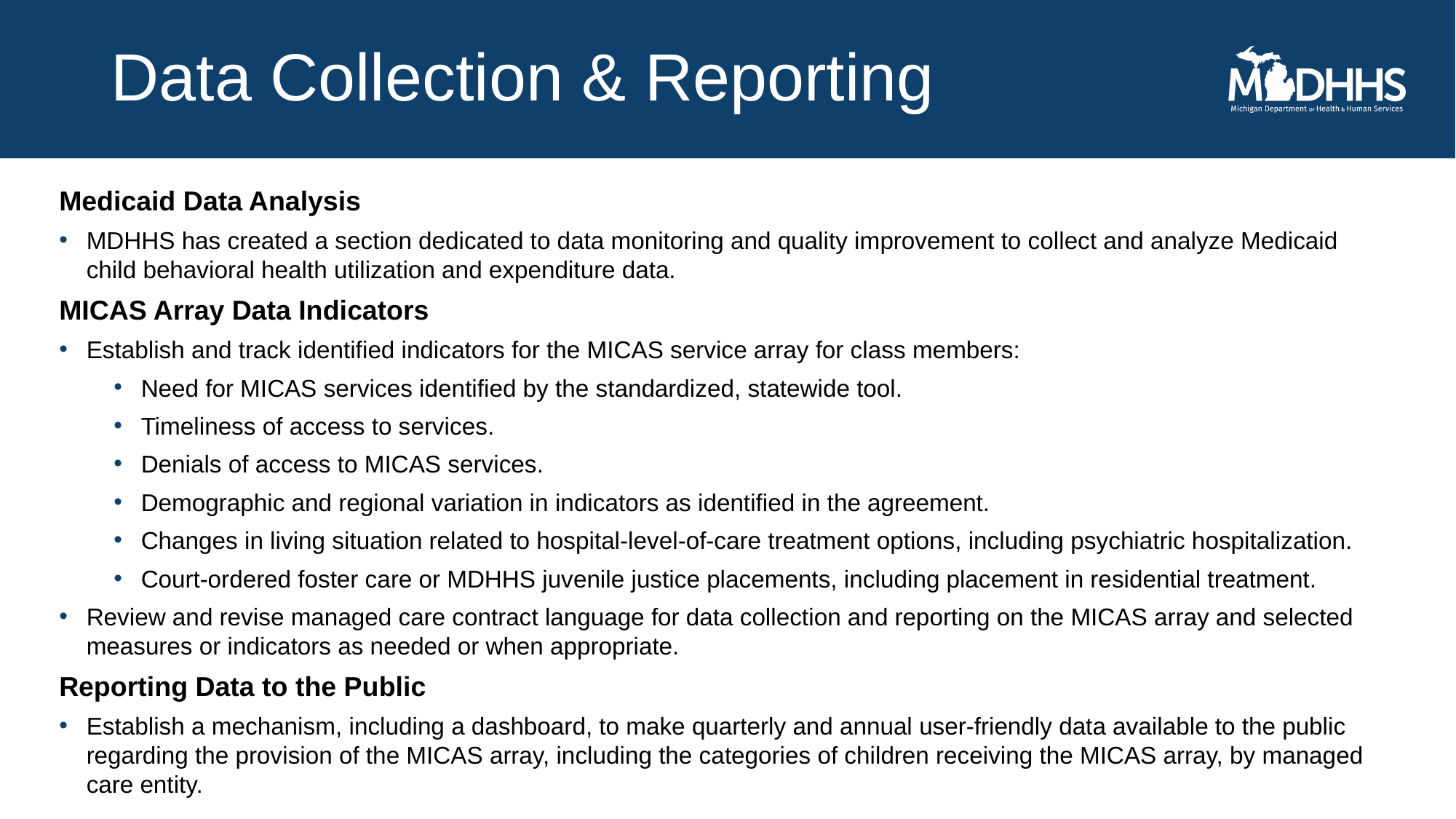

# Data Collection & Reporting
Medicaid Data Analysis
MDHHS has created a section dedicated to data monitoring and quality improvement to collect and analyze Medicaid child behavioral health utilization and expenditure data.
MICAS Array Data Indicators
Establish and track identified indicators for the MICAS service array for class members:
Need for MICAS services identified by the standardized, statewide tool.
Timeliness of access to services.
Denials of access to MICAS services.
Demographic and regional variation in indicators as identified in the agreement.
Changes in living situation related to hospital-level-of-care treatment options, including psychiatric hospitalization.
Court-ordered foster care or MDHHS juvenile justice placements, including placement in residential treatment.
Review and revise managed care contract language for data collection and reporting on the MICAS array and selected measures or indicators as needed or when appropriate.
Reporting Data to the Public
Establish a mechanism, including a dashboard, to make quarterly and annual user-friendly data available to the public regarding the provision of the MICAS array, including the categories of children receiving the MICAS array, by managed care entity.